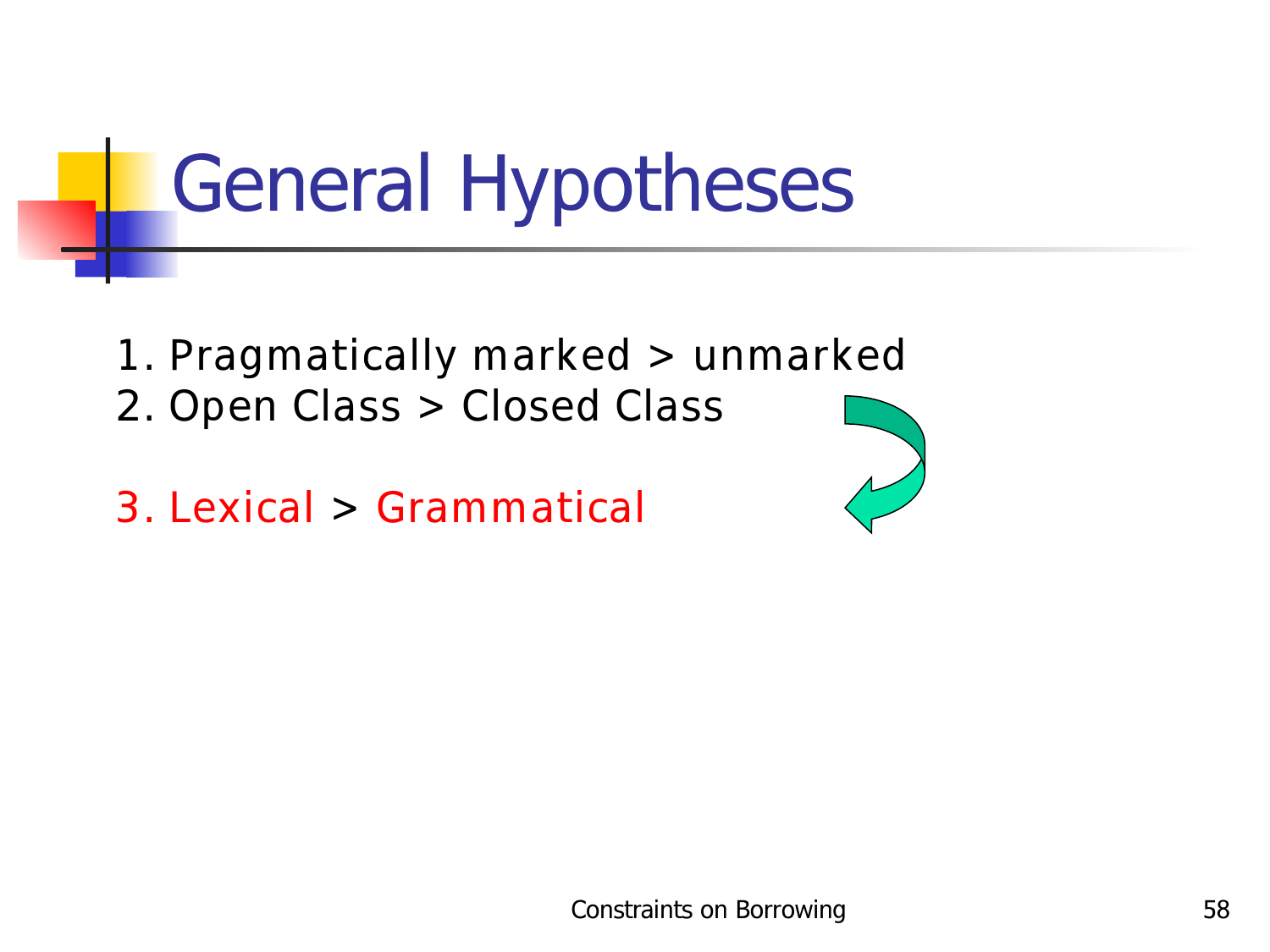

# General Hypotheses
1. Pragmatically marked > unmarked
2. Open Class > Closed Class

3. Lexical > Grammatical

Constraints on Borrowing
58